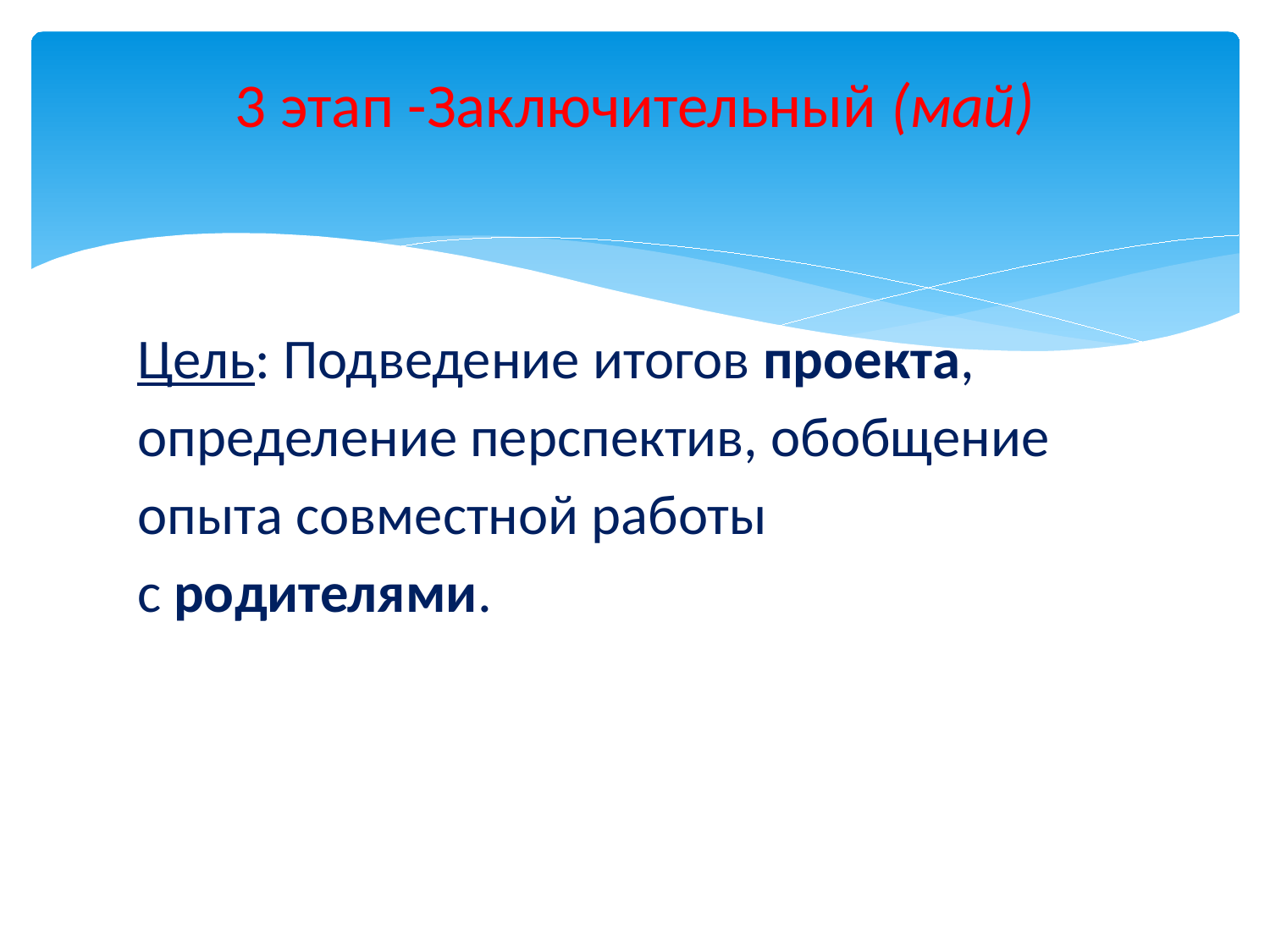

# 3 этап -Заключительный (май)
Цель: Подведение итогов проекта, определение перспектив, обобщение опыта совместной работы с родителями.